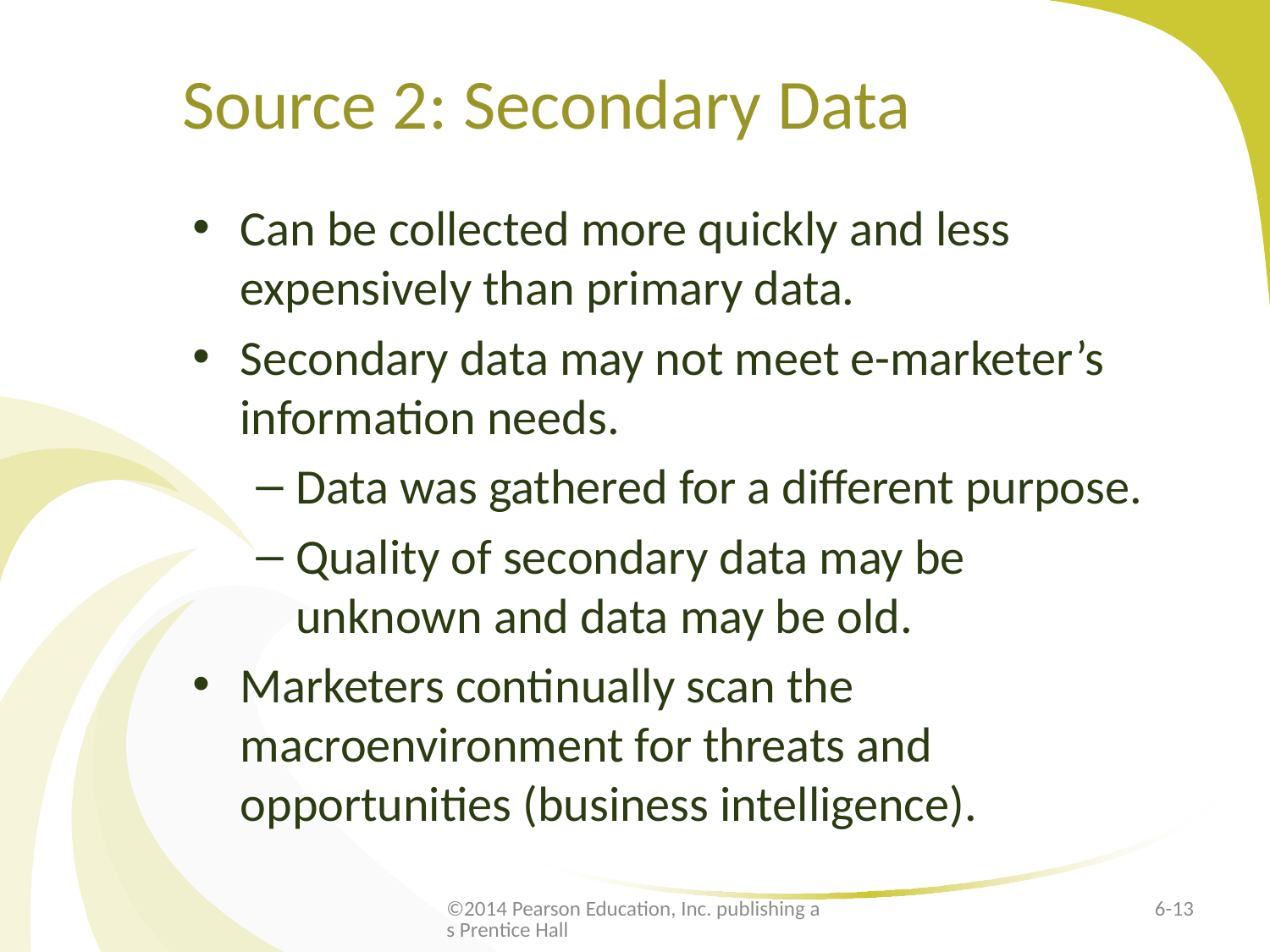

# Source 2: Secondary Data
Can be collected more quickly and less expensively than primary data.
Secondary data may not meet e-marketer’s information needs.
Data was gathered for a different purpose.
Quality of secondary data may be unknown and data may be old.
Marketers continually scan the macroenvironment for threats and opportunities (business intelligence).
©2014 Pearson Education, Inc. publishing as Prentice Hall
6-13